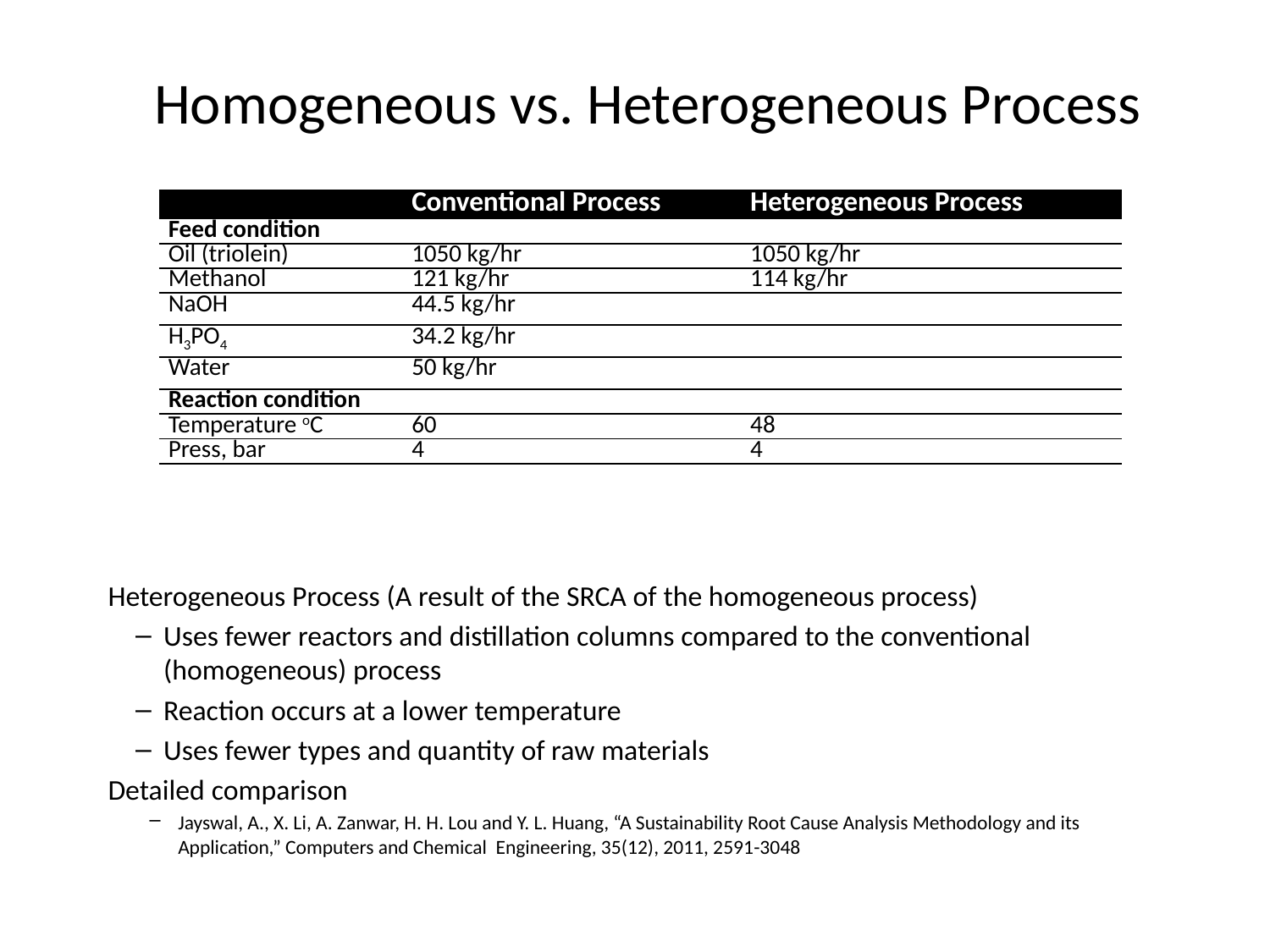

# Homogeneous vs. Heterogeneous Process
|  | Conventional Process | Heterogeneous Process |
| --- | --- | --- |
| Feed condition |  |  |
| Oil (triolein) | 1050 kg/hr | 1050 kg/hr |
| Methanol | 121 kg/hr | 114 kg/hr |
| NaOH | 44.5 kg/hr |  |
| H3PO4 | 34.2 kg/hr |  |
| Water | 50 kg/hr |  |
| Reaction condition |  |  |
| Temperature oC | 60 | 48 |
| Press, bar | 4 | 4 |
Heterogeneous Process (A result of the SRCA of the homogeneous process)
Uses fewer reactors and distillation columns compared to the conventional (homogeneous) process
Reaction occurs at a lower temperature
Uses fewer types and quantity of raw materials
Detailed comparison
Jayswal, A., X. Li, A. Zanwar, H. H. Lou and Y. L. Huang, “A Sustainability Root Cause Analysis Methodology and its Application,” Computers and Chemical  Engineering, 35(12), 2011, 2591-3048